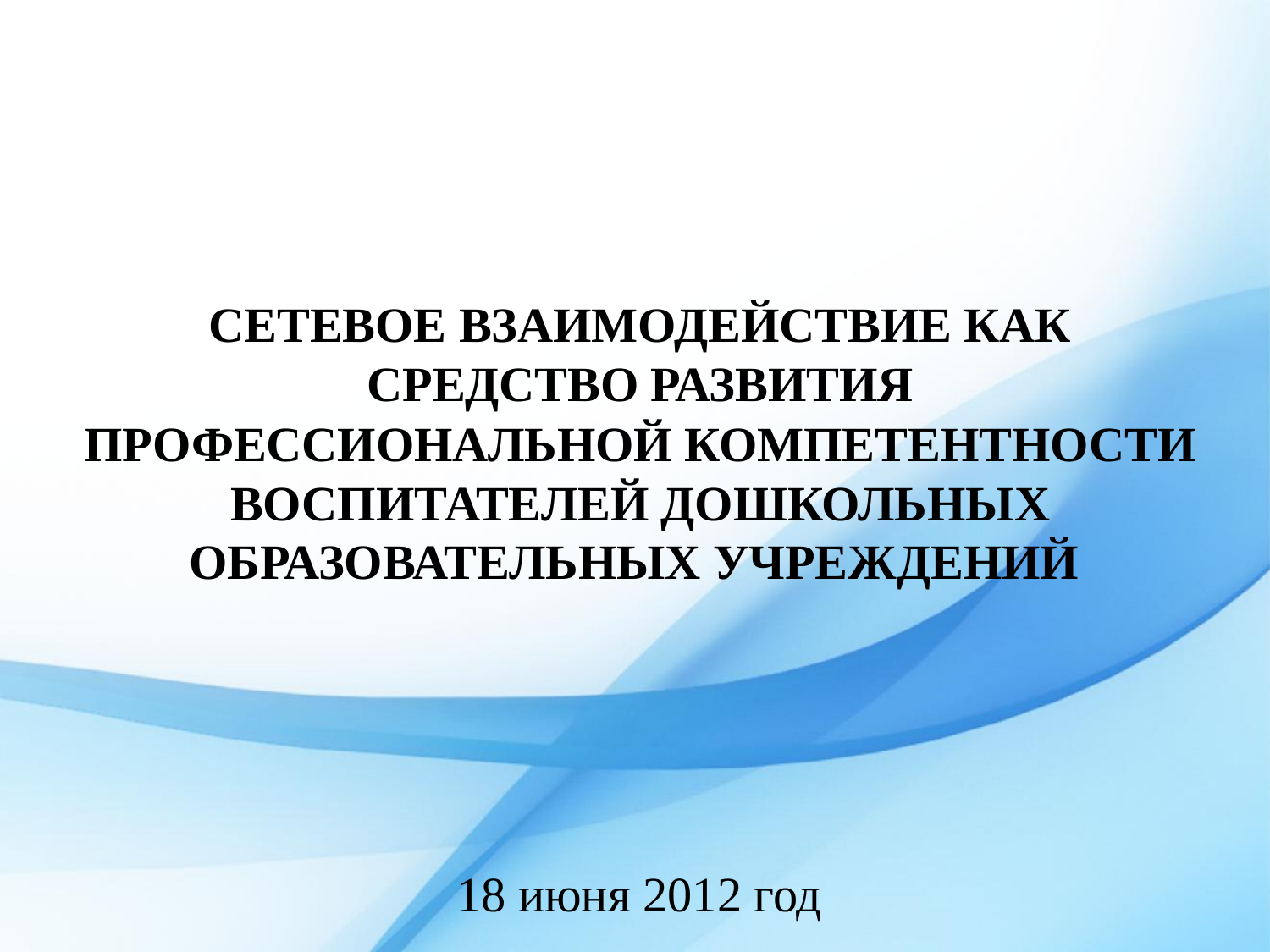

# СЕТЕВОЕ ВЗАИМОДЕЙСТВИЕ КАК СРЕДСТВО РАЗВИТИЯ ПРОФЕССИОНАЛЬНОЙ КОМПЕТЕНТНОСТИ ВОСПИТАТЕЛЕЙ ДОШКОЛЬНЫХ ОБРАЗОВАТЕЛЬНЫХ УЧРЕЖДЕНИЙ
18 июня 2012 год